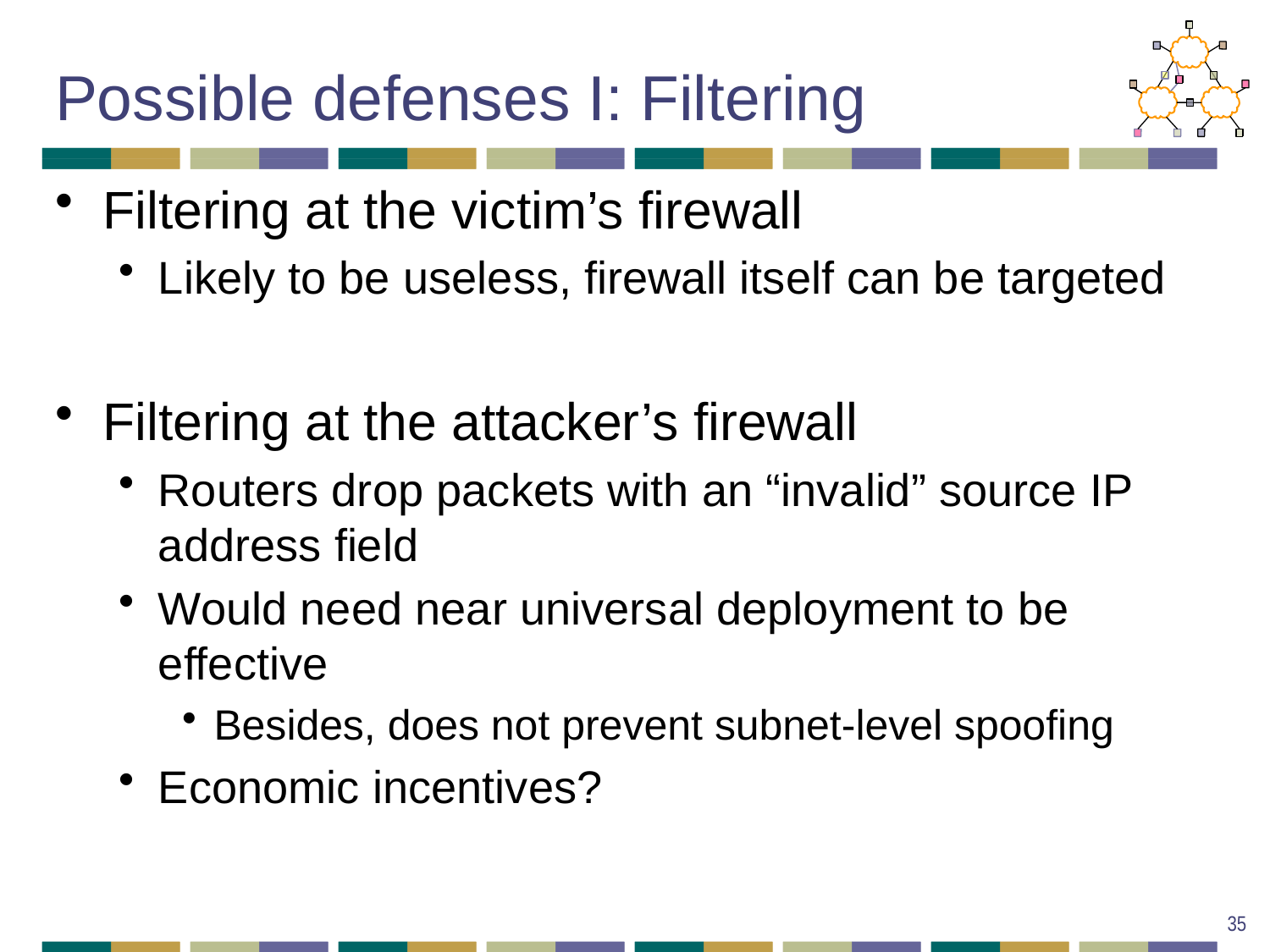

# Possible defenses I: Filtering
Filtering at the victim’s firewall
Likely to be useless, firewall itself can be targeted

Filtering at the attacker’s firewall
Routers drop packets with an “invalid” source IP address field
Would need near universal deployment to be effective
Besides, does not prevent subnet-level spoofing
Economic incentives?
35